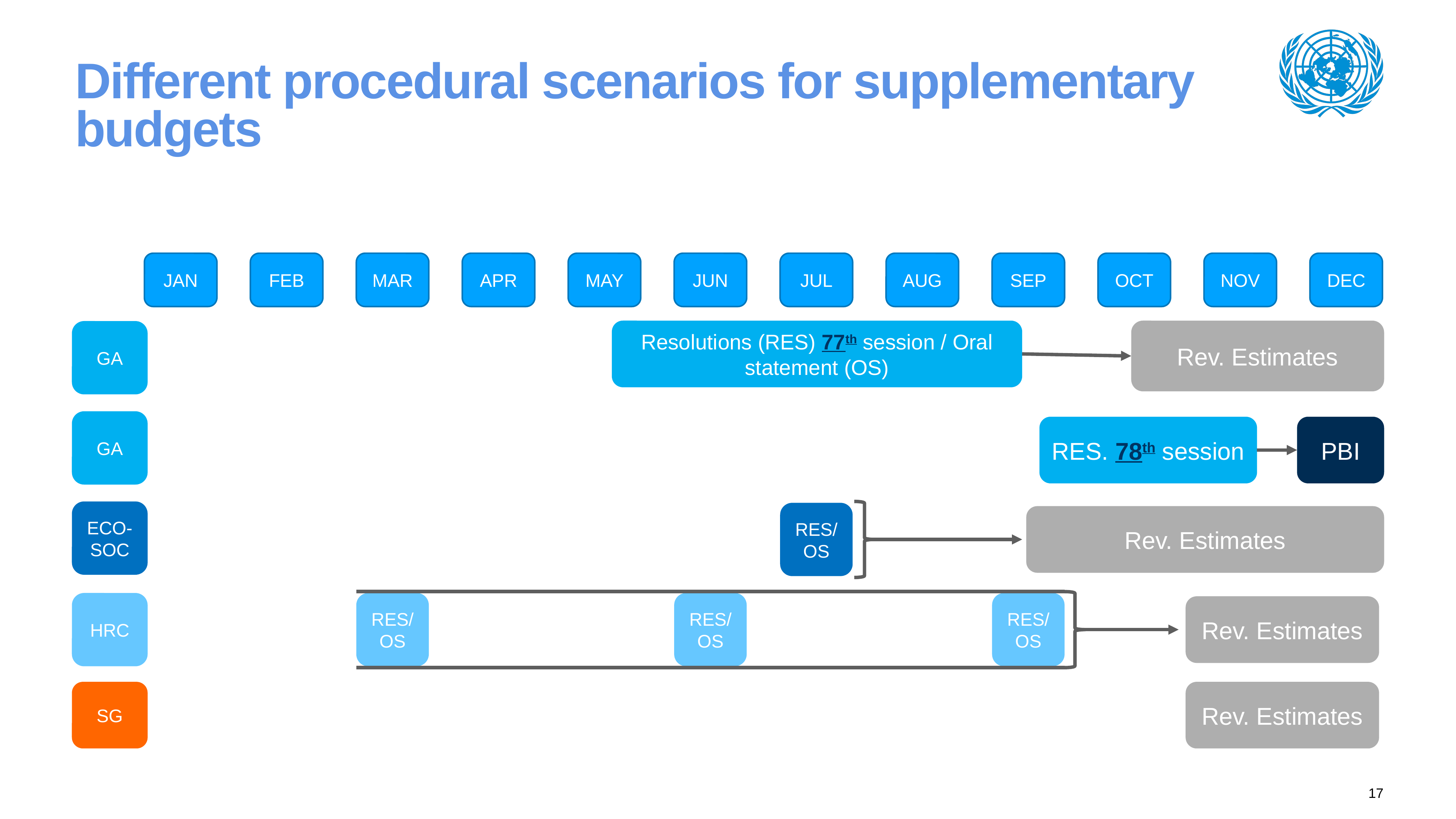

# Different procedural scenarios for supplementary budgets
JAN
FEB
MAR
APR
MAY
JUN
JUL
AUG
SEP
OCT
NOV
DEC
Rev. Estimates
Resolutions (RES) 77th session / Oral statement (OS)
GA
GA
RES. 78th session
PBI

ECO-SOC

RES/
OS
Rev. Estimates

HRC
RES/
OS
RES/
OS
RES/
OS
Rev. Estimates
SG
Rev. Estimates
17